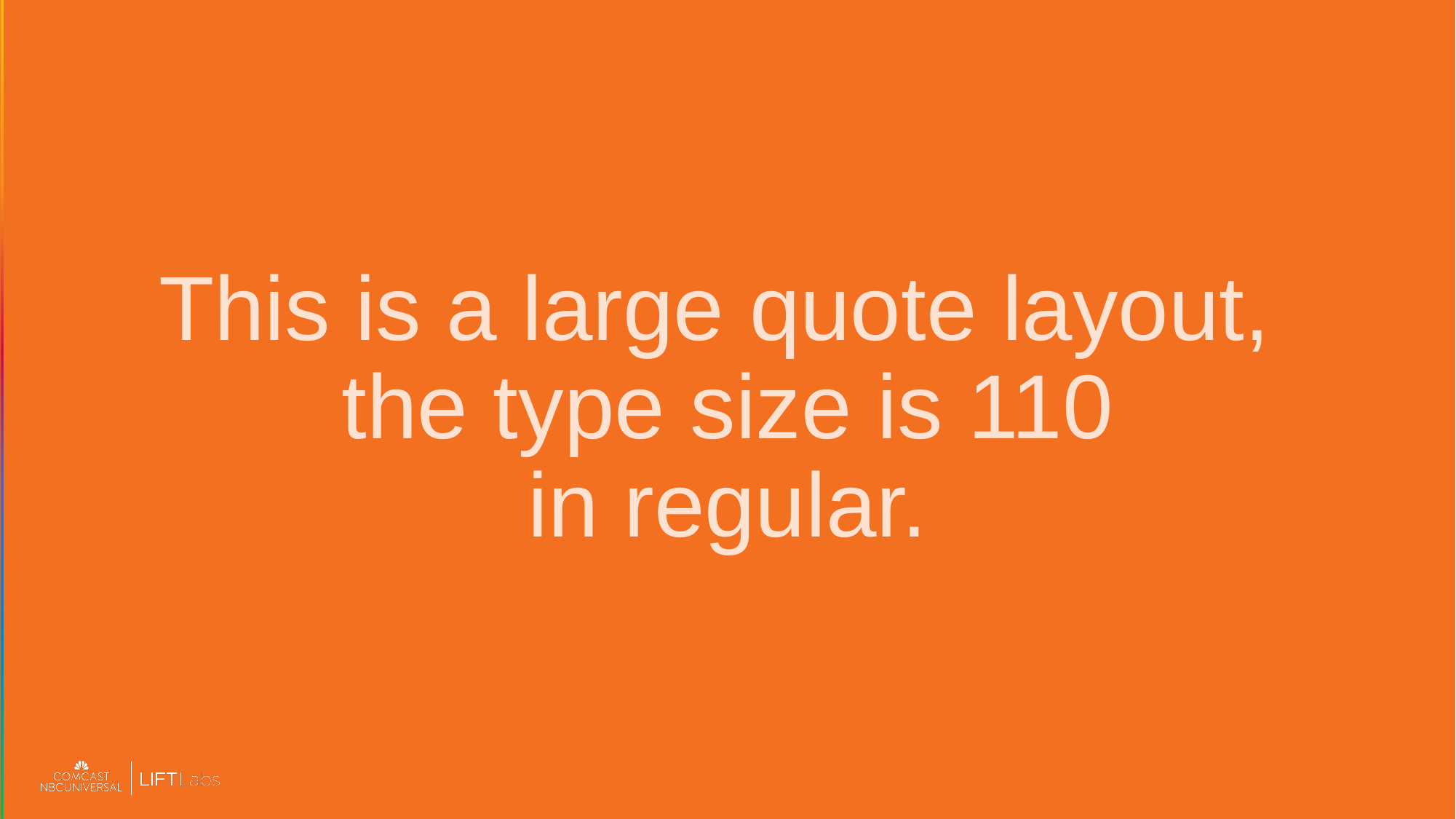

This is a large quote layout,
the type size is 110
in regular.